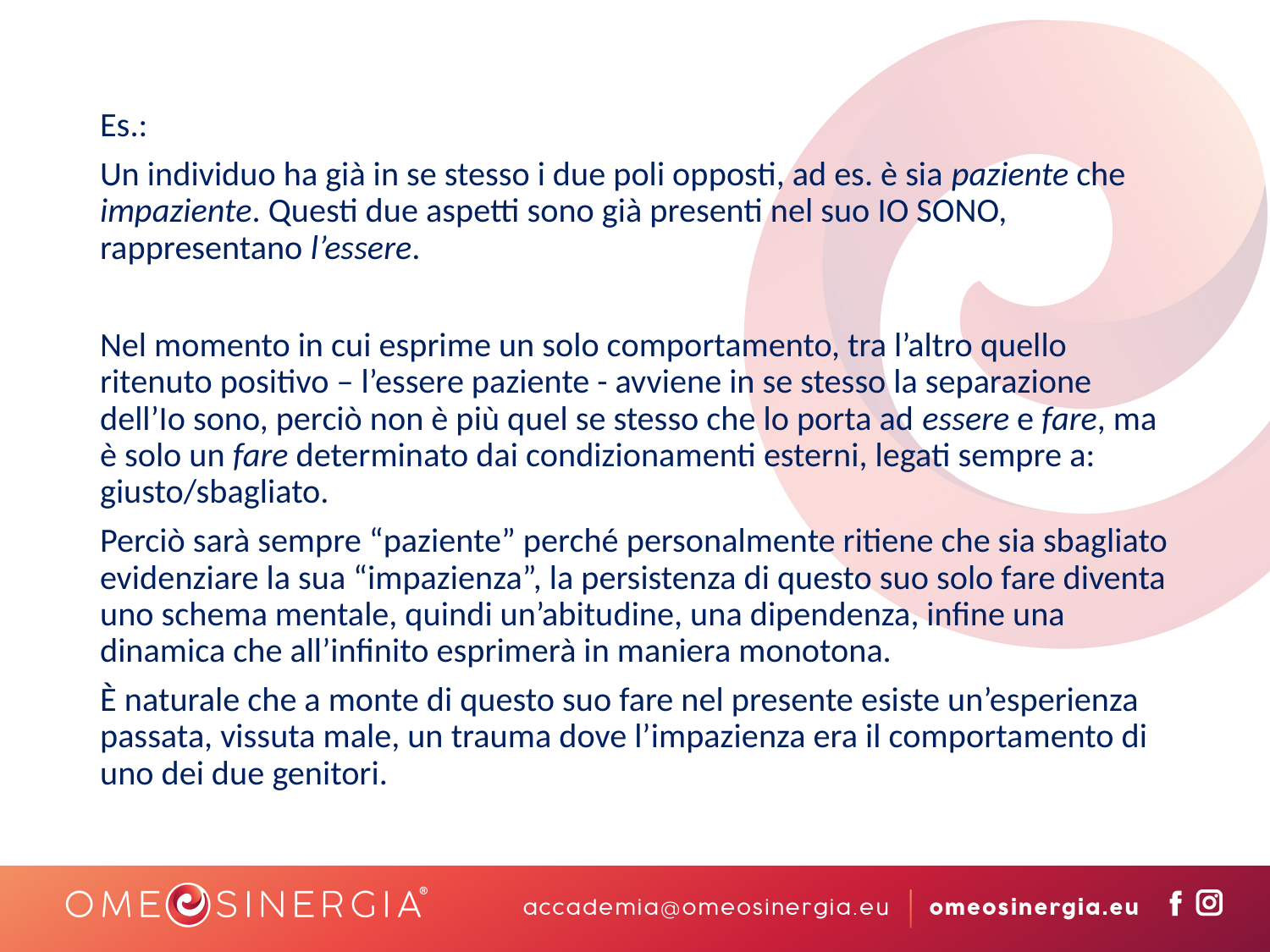

Es.:
Un individuo ha già in se stesso i due poli opposti, ad es. è sia paziente che impaziente. Questi due aspetti sono già presenti nel suo IO SONO, rappresentano l’essere.

Nel momento in cui esprime un solo comportamento, tra l’altro quello ritenuto positivo – l’essere paziente - avviene in se stesso la separazione dell’Io sono, perciò non è più quel se stesso che lo porta ad essere e fare, ma è solo un fare determinato dai condizionamenti esterni, legati sempre a: giusto/sbagliato.
Perciò sarà sempre “paziente” perché personalmente ritiene che sia sbagliato evidenziare la sua “impazienza”, la persistenza di questo suo solo fare diventa uno schema mentale, quindi un’abitudine, una dipendenza, infine una dinamica che all’infinito esprimerà in maniera monotona.
È naturale che a monte di questo suo fare nel presente esiste un’esperienza passata, vissuta male, un trauma dove l’impazienza era il comportamento di uno dei due genitori.